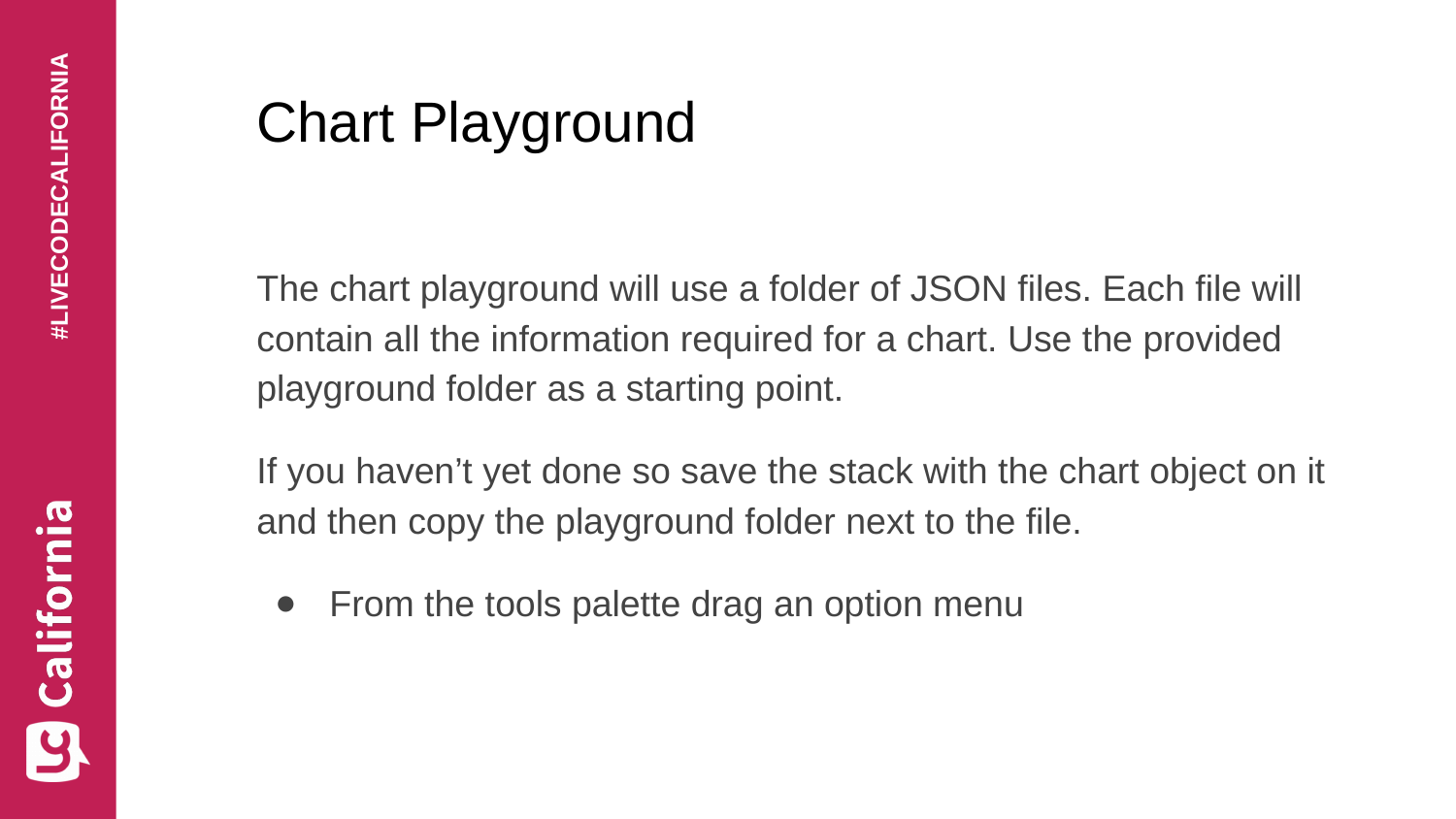

# Chart Playground
The chart playground will use a folder of JSON files. Each file will contain all the information required for a chart. Use the provided playground folder as a starting point.
If you haven’t yet done so save the stack with the chart object on it and then copy the playground folder next to the file.
From the tools palette drag an option menu